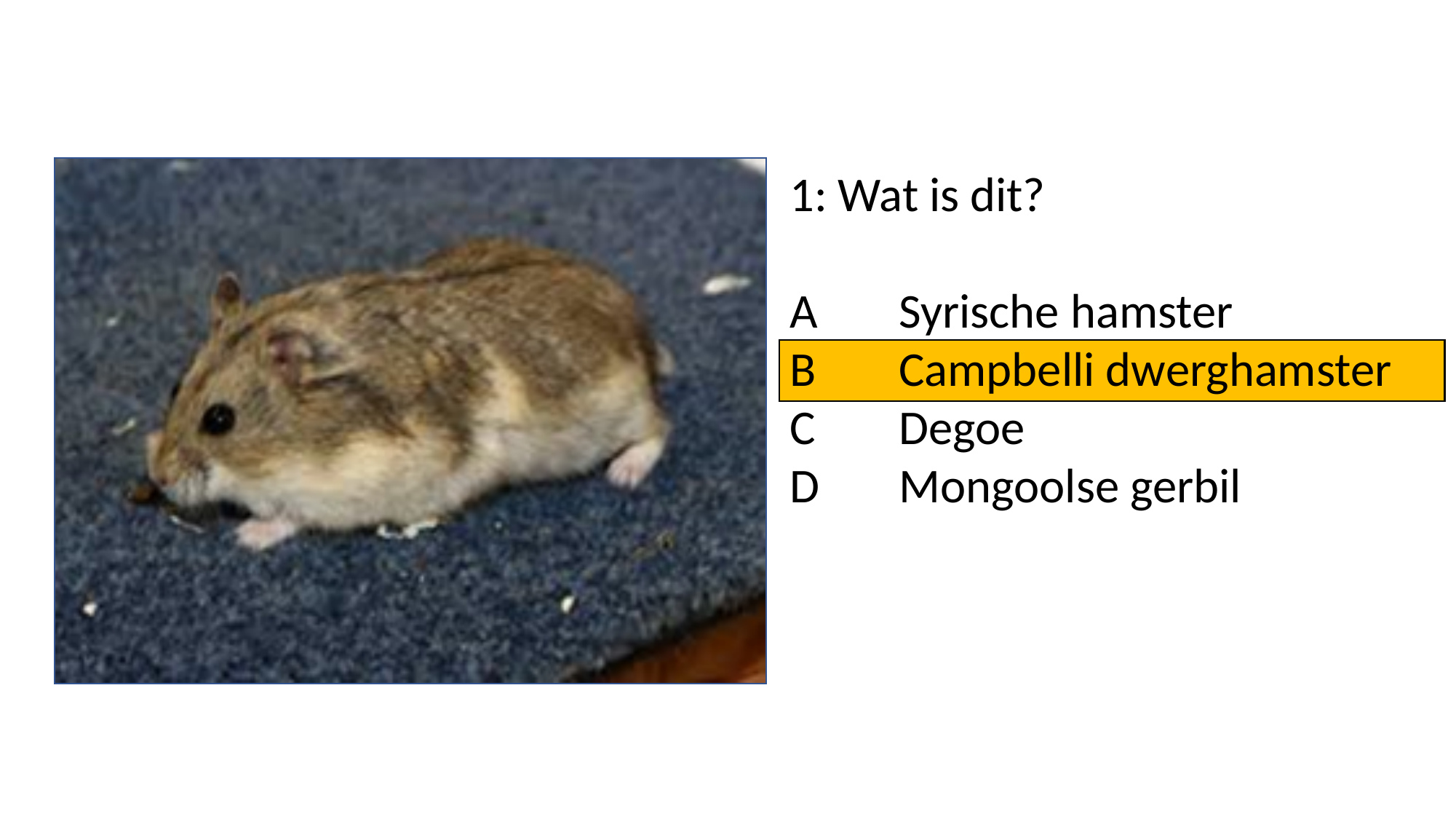

1: Wat is dit?

A	Syrische hamster
B	Campbelli dwerghamster
C	Degoe
D	Mongoolse gerbil